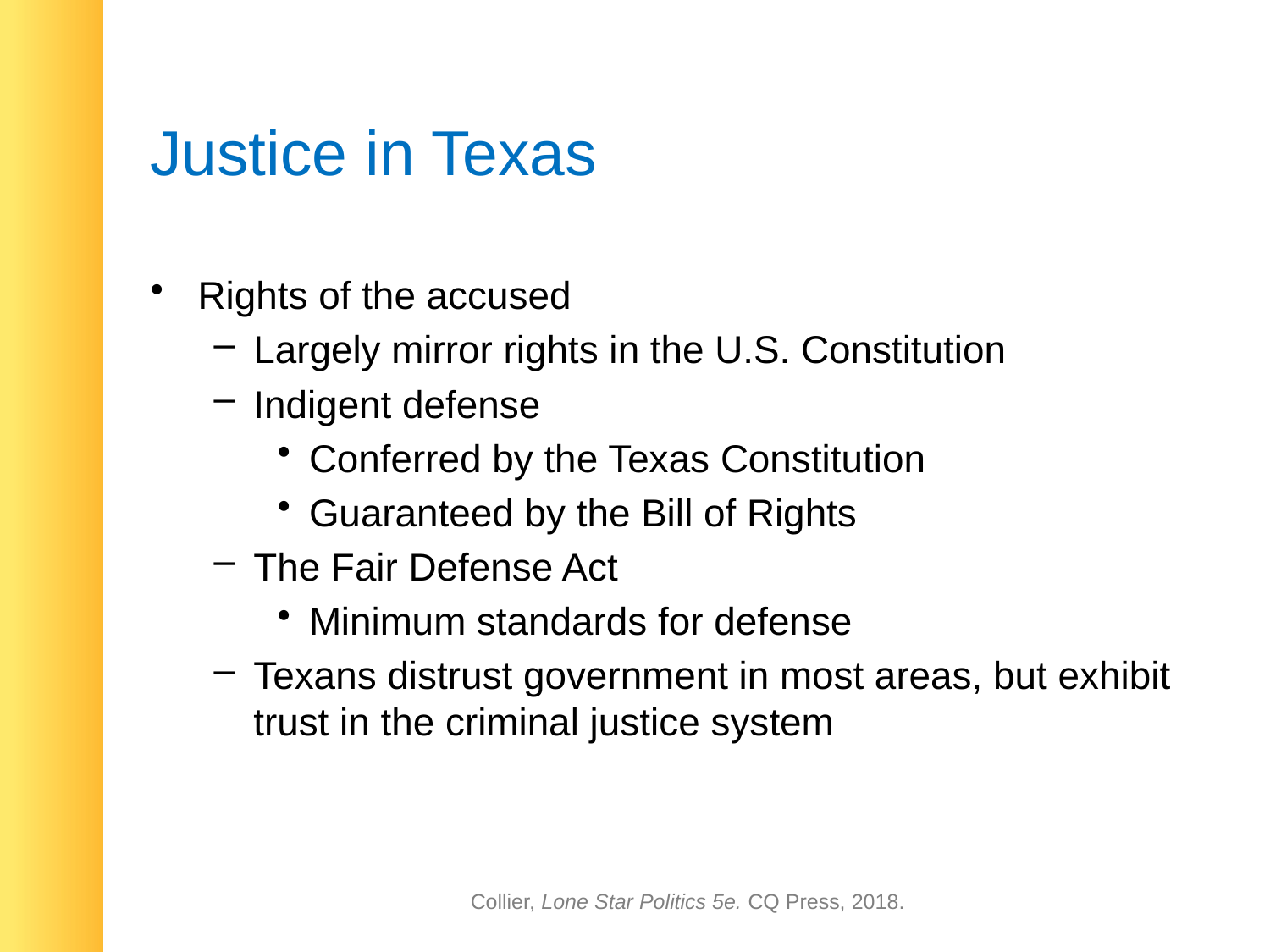

# Justice in Texas
Rights of the accused
Largely mirror rights in the U.S. Constitution
Indigent defense
Conferred by the Texas Constitution
Guaranteed by the Bill of Rights
The Fair Defense Act
Minimum standards for defense
Texans distrust government in most areas, but exhibit trust in the criminal justice system
Collier, Lone Star Politics 5e. CQ Press, 2018.